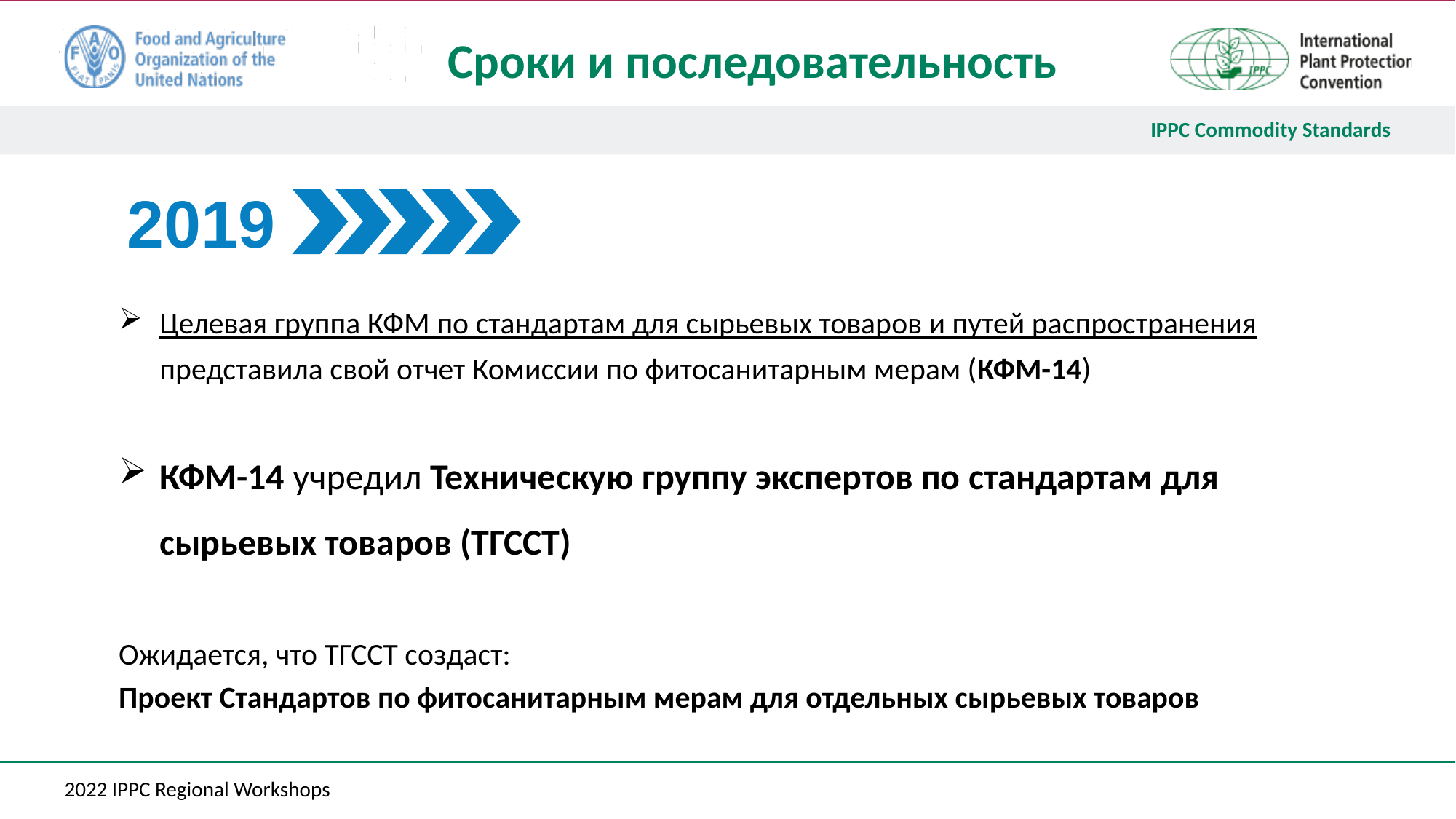

# Сроки и последовательность
2019

Целевая группа КФМ по стандартам для сырьевых товаров и путей распространения представила свой отчет Комиссии по фитосанитарным мерам (КФМ-14)

КФМ-14 учредил Техническую группу экспертов по стандартам для сырьевых товаров (ТГССТ)

Ожидается, что ТГССТ создаст:
Проект Стандартов по фитосанитарным мерам для отдельных сырьевых товаров